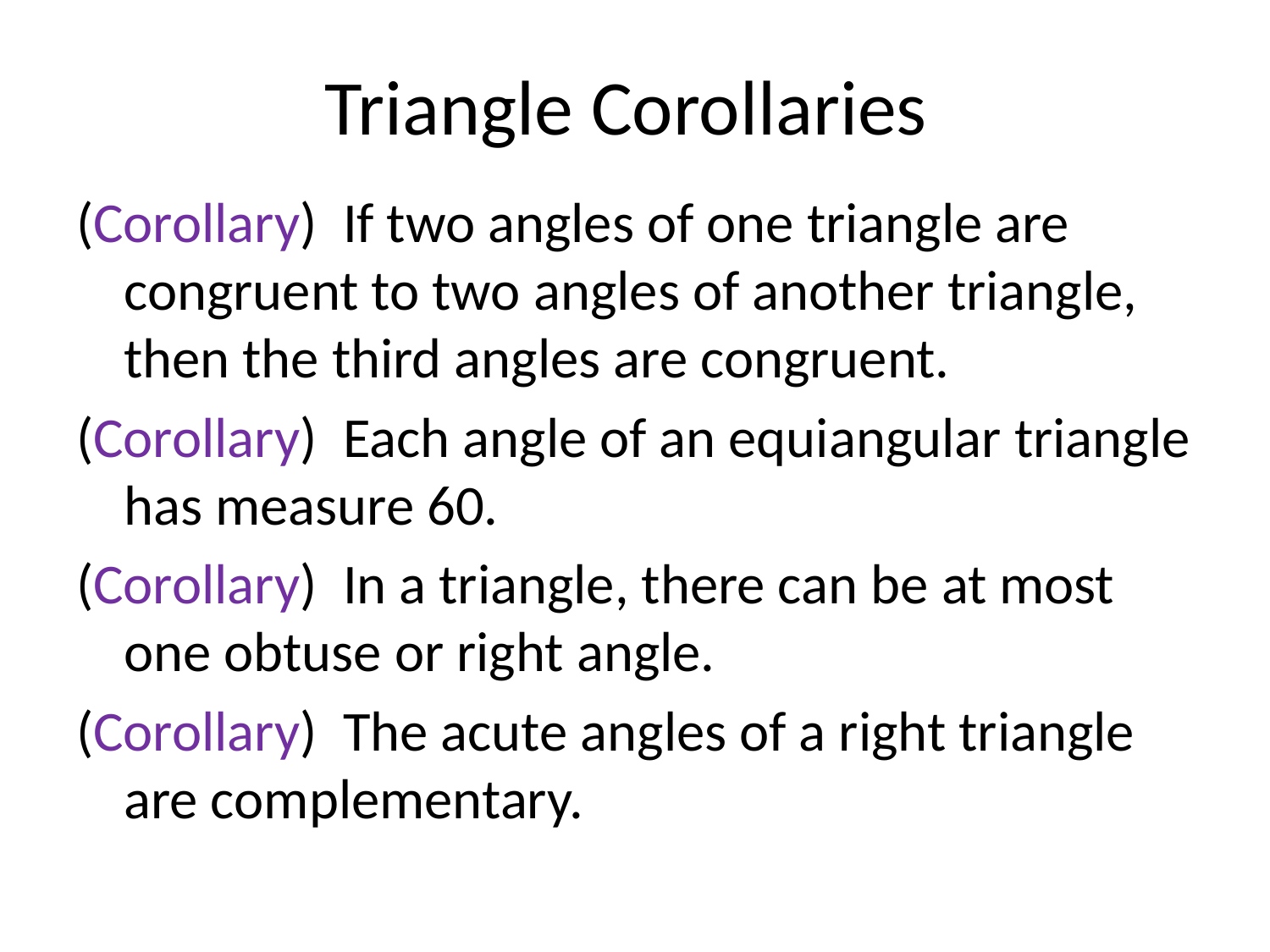

# Triangle Corollaries
(Corollary)  If two angles of one triangle are congruent to two angles of another triangle, then the third angles are congruent.
(Corollary)  Each angle of an equiangular triangle has measure 60.
(Corollary)  In a triangle, there can be at most one obtuse or right angle.
(Corollary)  The acute angles of a right triangle are complementary.